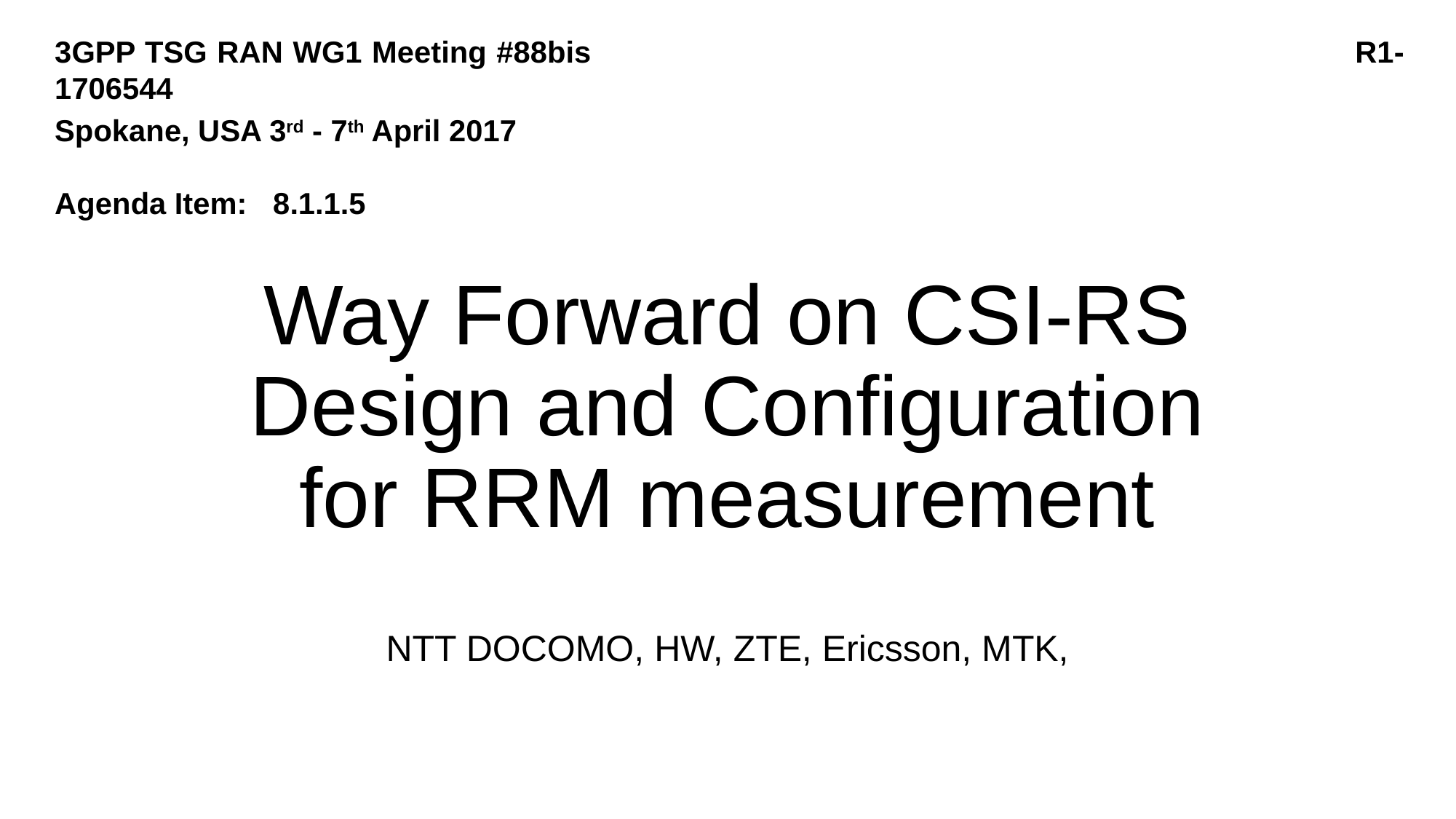

3GPP TSG RAN WG1 Meeting #88bis                                                                              R1-1706544
Spokane, USA 3rd - 7th April 2017

Agenda Item:	8.1.1.5

# Way Forward on CSI-RS Design and Configuration for RRM measurement
NTT DOCOMO, HW, ZTE, Ericsson, MTK,